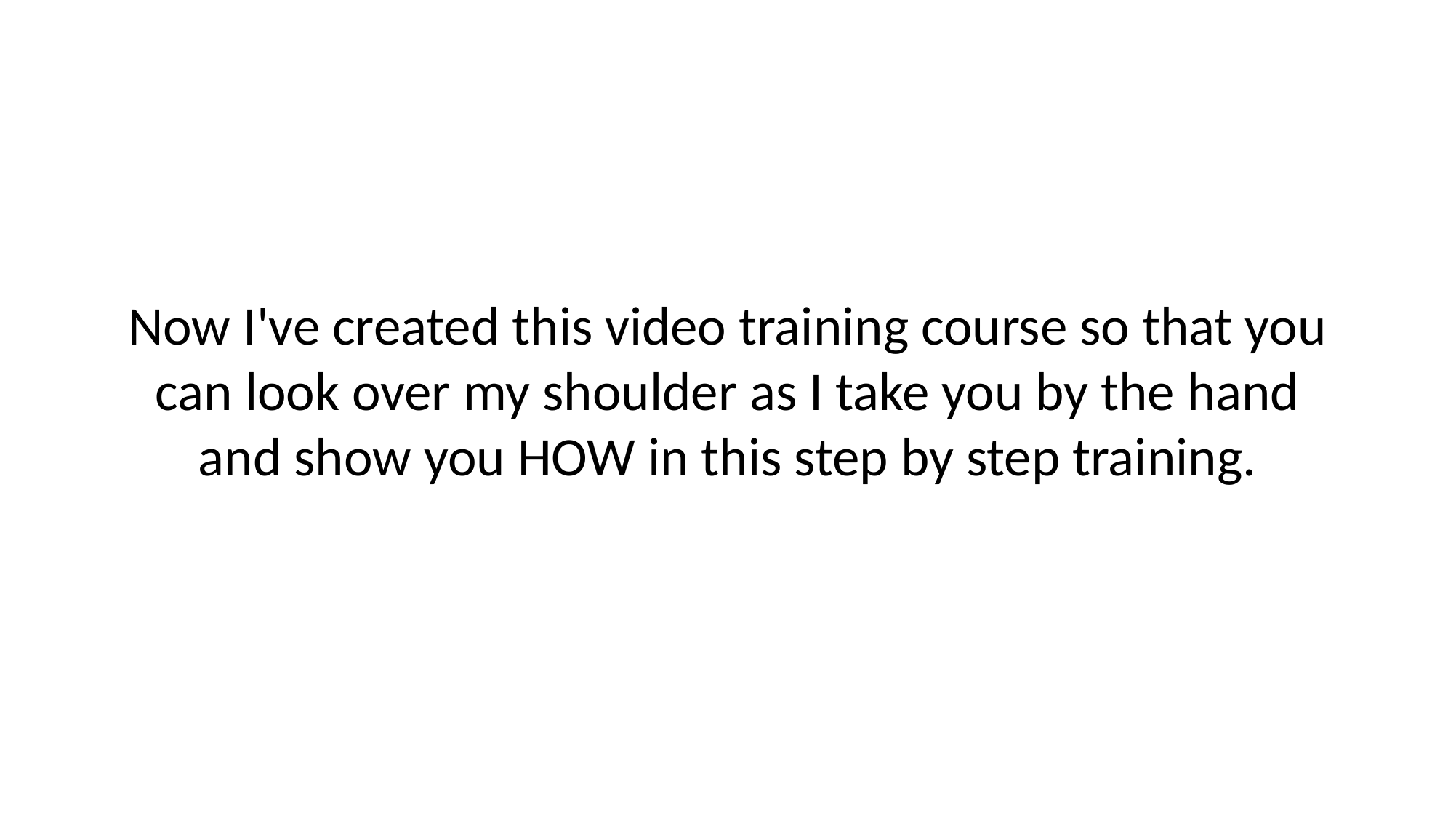

# Now I've created this video training course so that you can look over my shoulder as I take you by the hand and show you HOW in this step by step training.